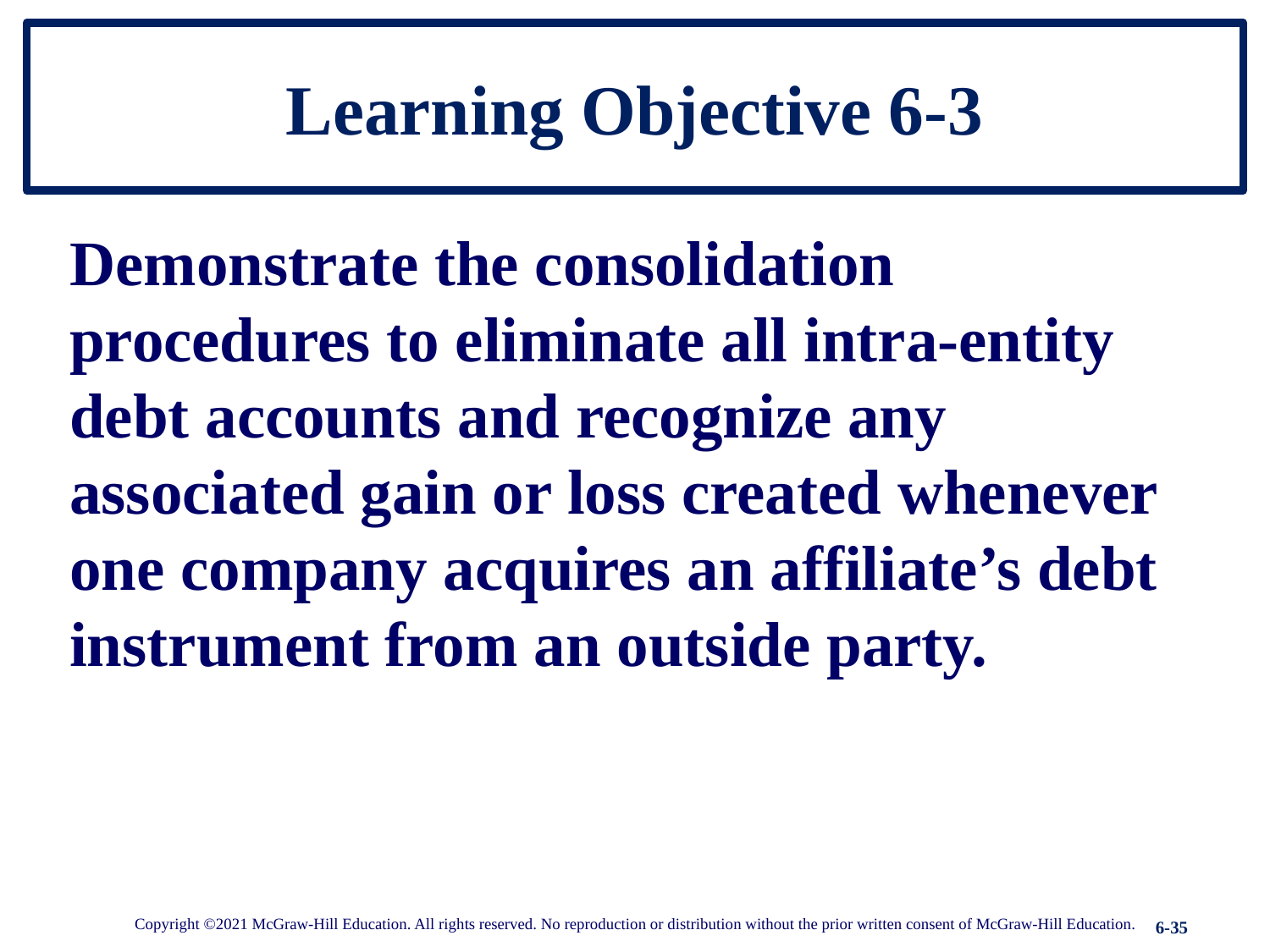

# Learning Objective 6-3
Demonstrate the consolidation procedures to eliminate all intra-entity debt accounts and recognize any associated gain or loss created whenever one company acquires an affiliate’s debt instrument from an outside party.
Copyright ©2021 McGraw-Hill Education. All rights reserved. No reproduction or distribution without the prior written consent of McGraw-Hill Education.
6-35